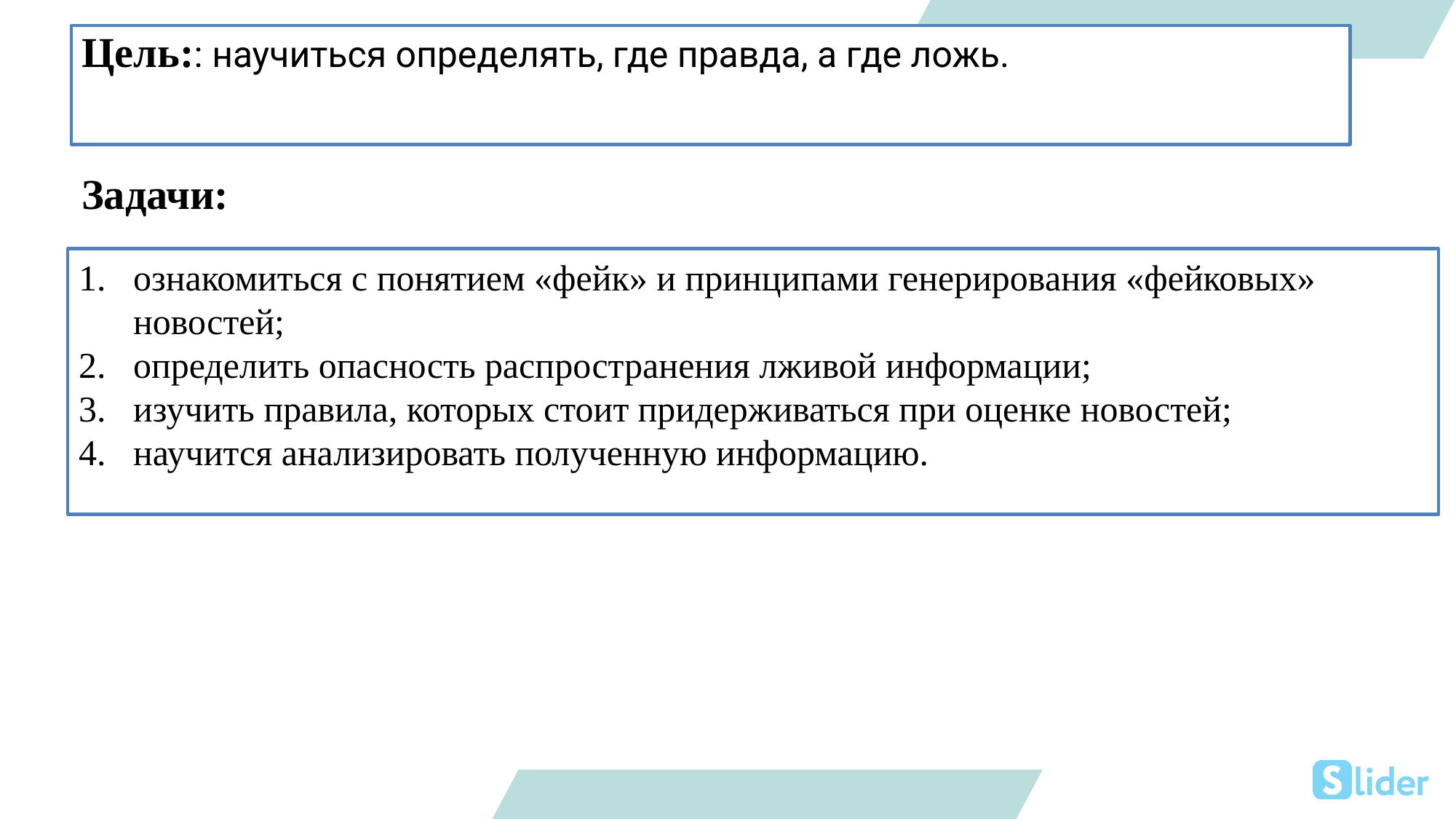

Цель:: научиться определять, где правда, а где ложь.
Задачи:

ознакомиться с понятием «фейк» и принципами генерирования «фейковых» новостей;
определить опасность распространения лживой информации;
изучить правила, которых стоит придерживаться при оценке новостей;
научится анализировать полученную информацию.